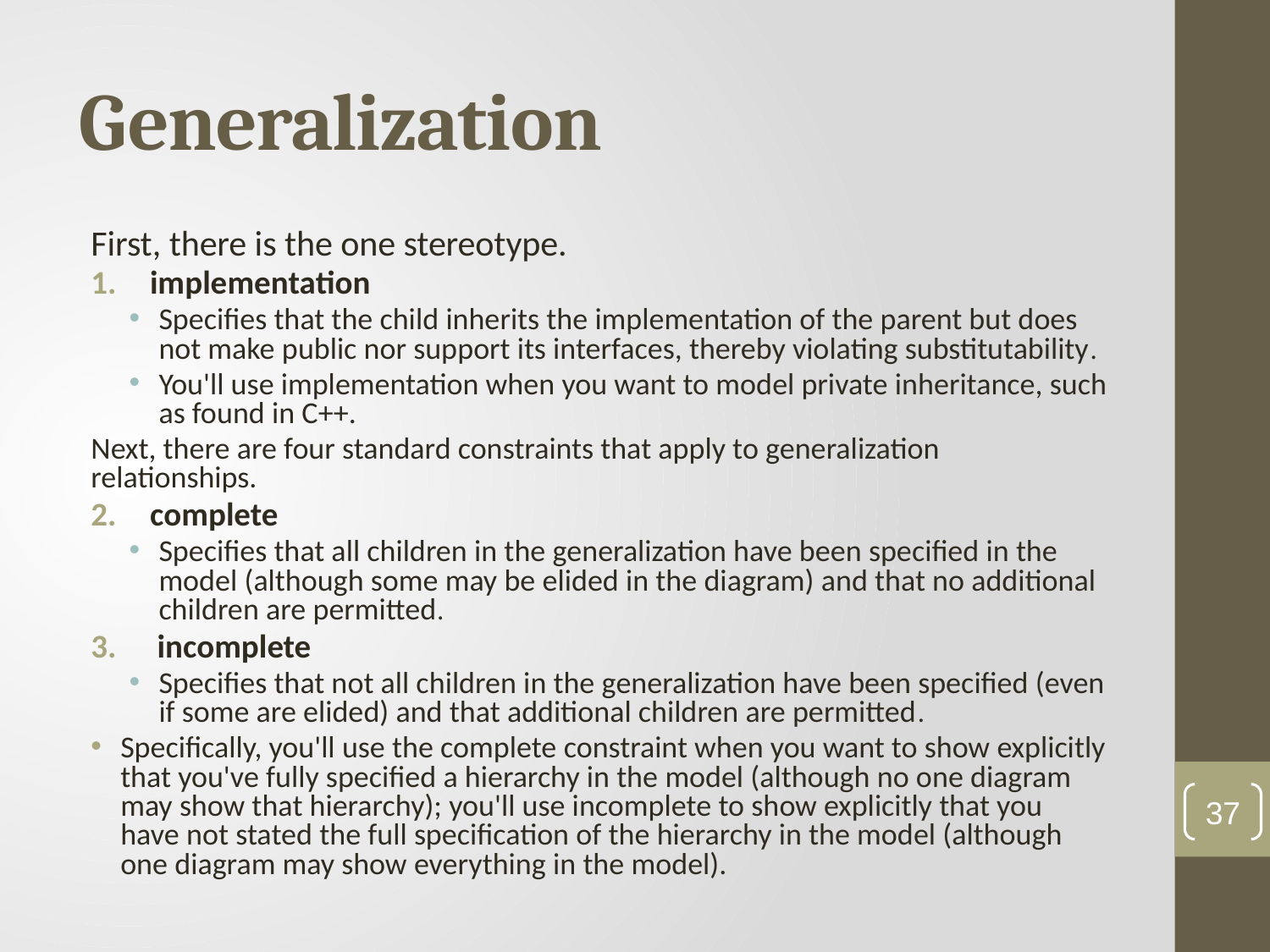

# Generalization
First, there is the one stereotype.
implementation
Specifies that the child inherits the implementation of the parent but does not make public nor support its interfaces, thereby violating substitutability.
You'll use implementation when you want to model private inheritance, such as found in C++.
Next, there are four standard constraints that apply to generalization relationships.
complete
Specifies that all children in the generalization have been specified in the model (although some may be elided in the diagram) and that no additional children are permitted.
incomplete
Specifies that not all children in the generalization have been specified (even if some are elided) and that additional children are permitted.
Specifically, you'll use the complete constraint when you want to show explicitly that you've fully specified a hierarchy in the model (although no one diagram may show that hierarchy); you'll use incomplete to show explicitly that you have not stated the full specification of the hierarchy in the model (although one diagram may show everything in the model).
37